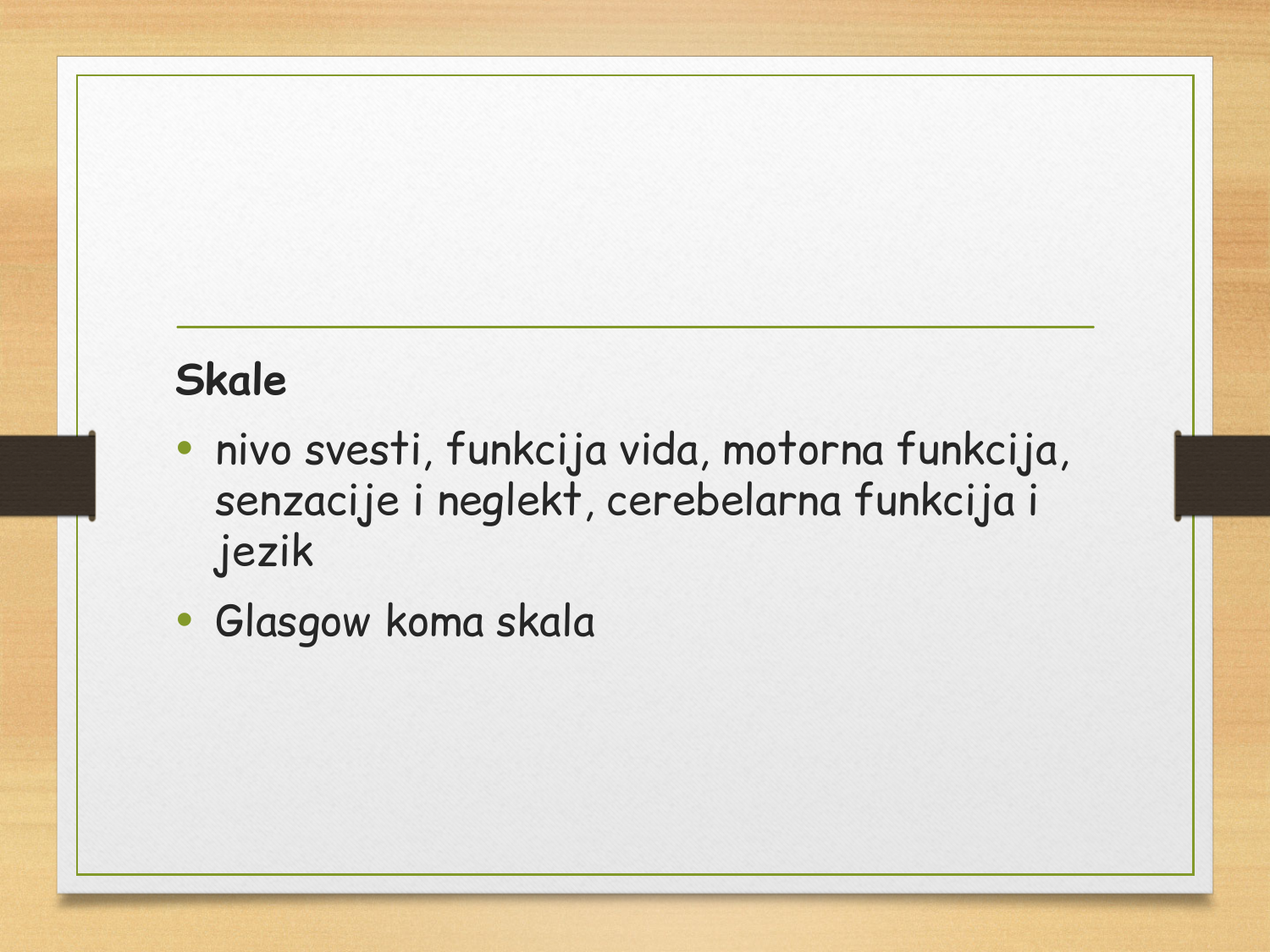

#
Skale
nivo svesti, funkcija vida, motorna funkcija, senzacije i neglekt, cerebelarna funkcija i jezik
Glasgow koma skala